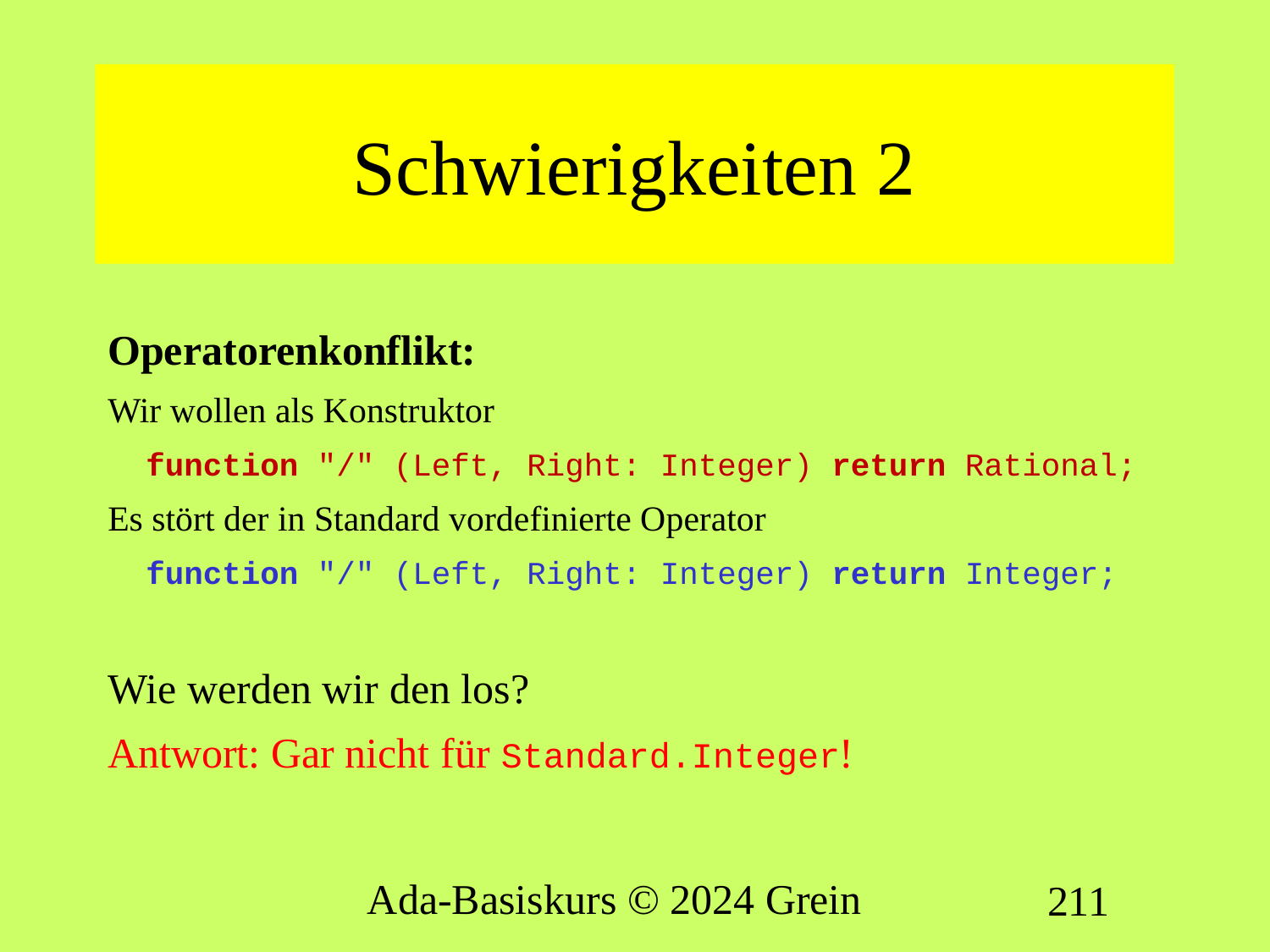

# Schwierigkeiten 2
Operatorenkonflikt:
Wir wollen als Konstruktor
  function "/" (Left, Right: Integer) return Rational;
Es stört der in Standard vordefinierte Operator
  function "/" (Left, Right: Integer) return Integer;

Wie werden wir den los?
Antwort: Gar nicht für Standard.Integer!
Ada-Basiskurs © 2024 Grein
211